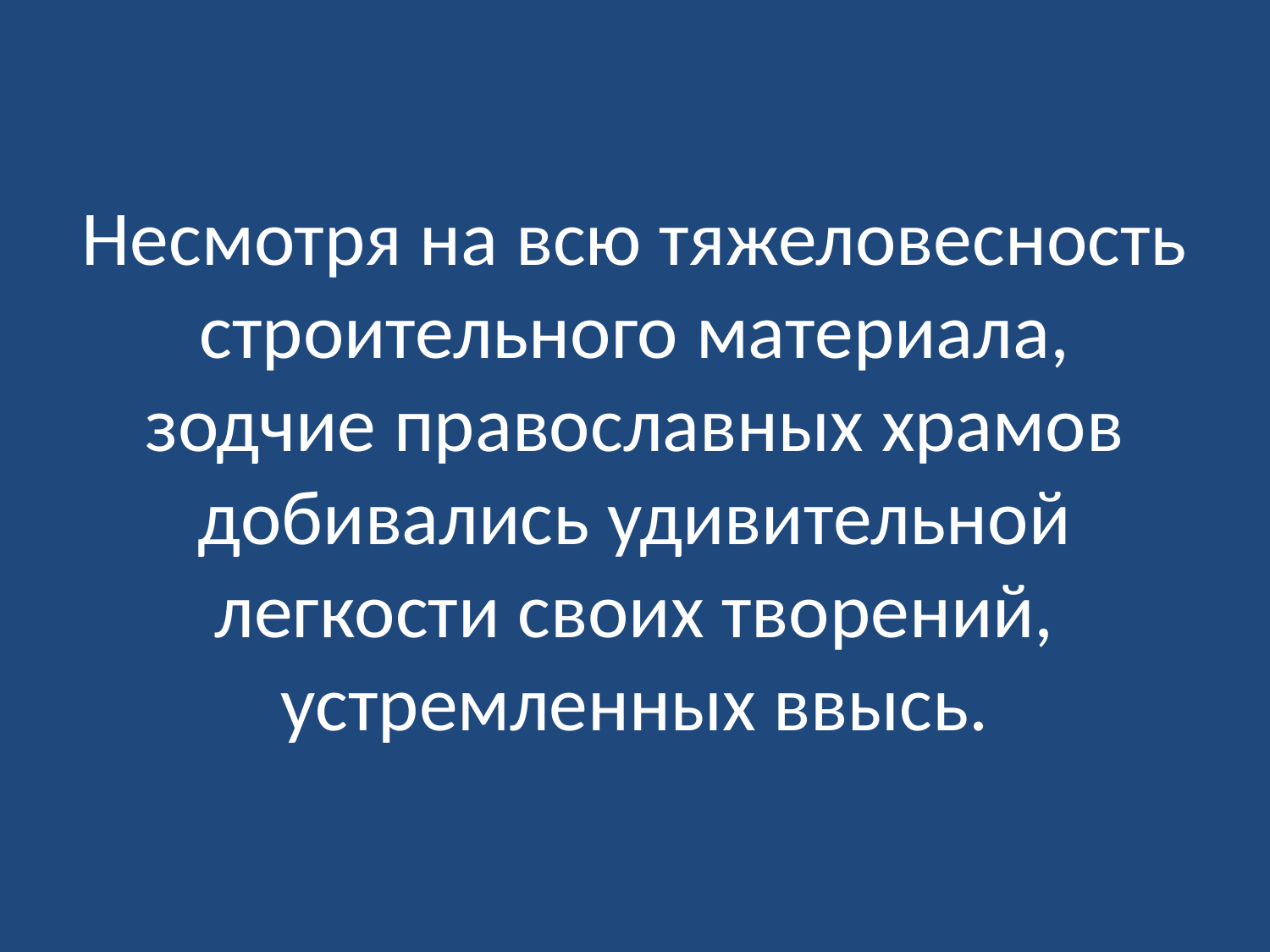

# Несмотря на всю тяжеловесность строительного материала, зодчие православных храмов добивались удивительной легкости своих творений, устремленных ввысь.